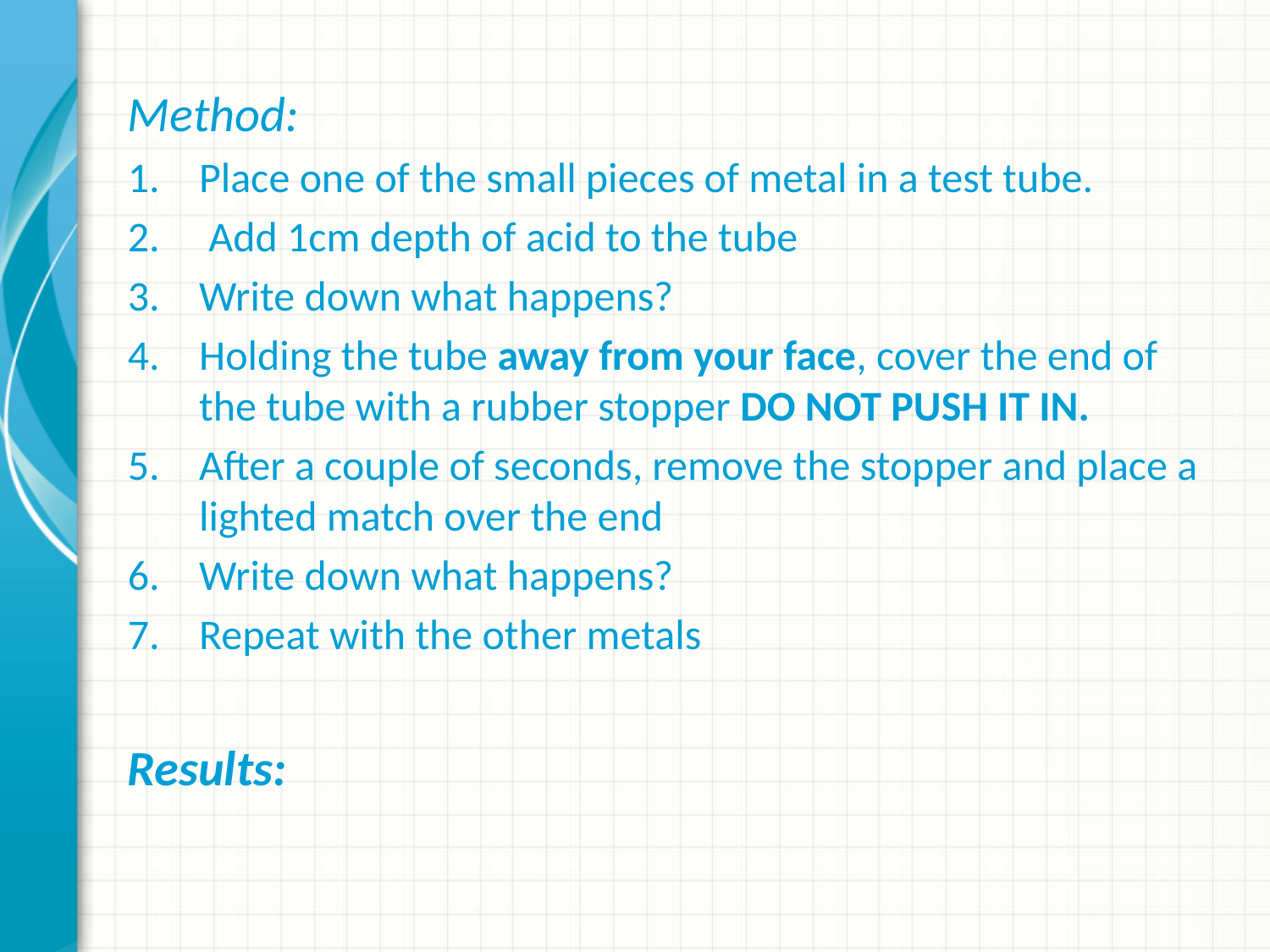

Method:
Place one of the small pieces of metal in a test tube.
 Add 1cm depth of acid to the tube
Write down what happens?
Holding the tube away from your face, cover the end of the tube with a rubber stopper DO NOT PUSH IT IN.
After a couple of seconds, remove the stopper and place a lighted match over the end
Write down what happens?
Repeat with the other metals

Results: